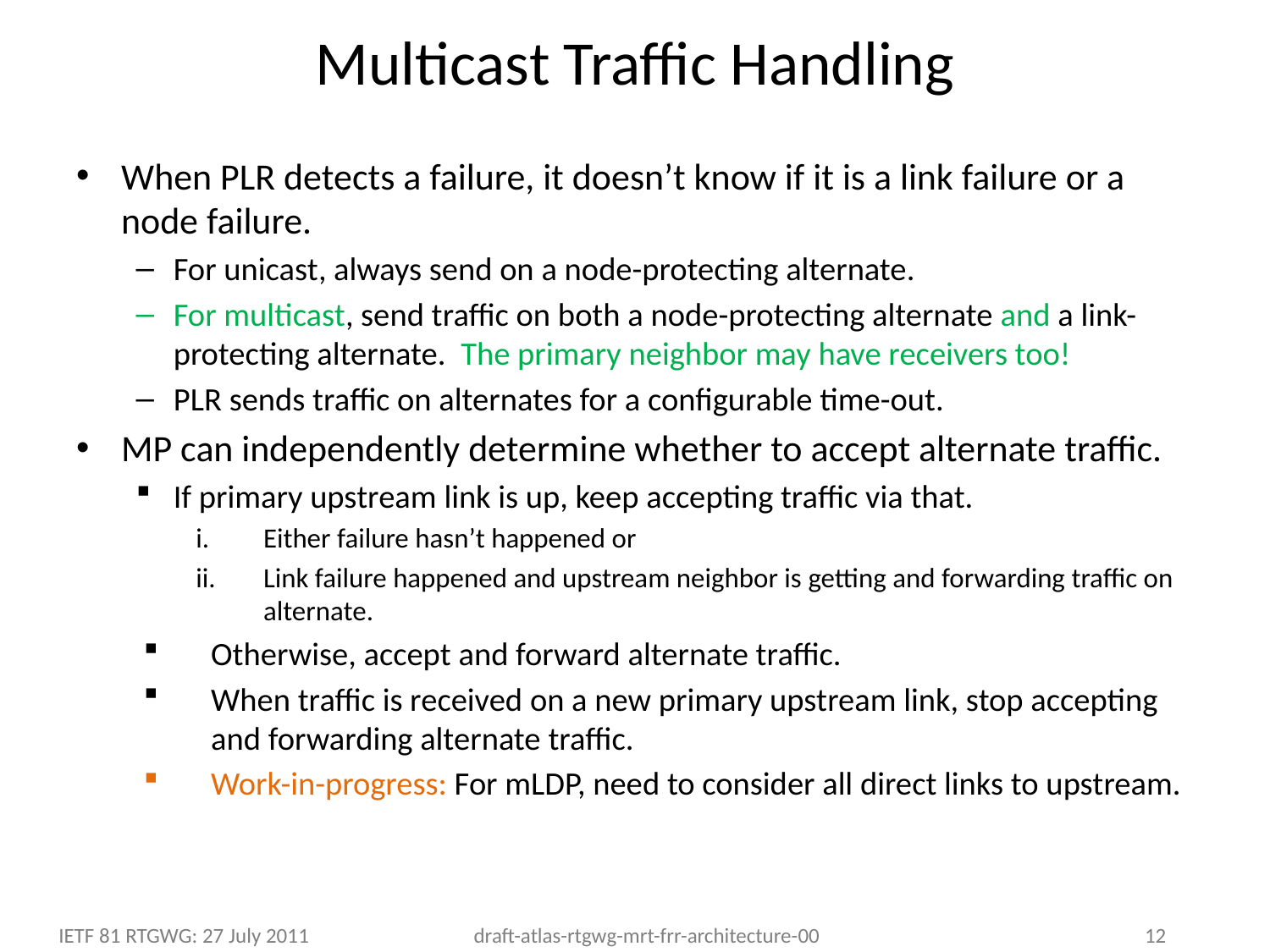

# Multicast Traffic Handling
When PLR detects a failure, it doesn’t know if it is a link failure or a node failure.
For unicast, always send on a node-protecting alternate.
For multicast, send traffic on both a node-protecting alternate and a link-protecting alternate.  The primary neighbor may have receivers too!
PLR sends traffic on alternates for a configurable time-out.
MP can independently determine whether to accept alternate traffic.
If primary upstream link is up, keep accepting traffic via that.
Either failure hasn’t happened or
Link failure happened and upstream neighbor is getting and forwarding traffic on alternate.
Otherwise, accept and forward alternate traffic.
When traffic is received on a new primary upstream link, stop accepting and forwarding alternate traffic.
Work-in-progress: For mLDP, need to consider all direct links to upstream.